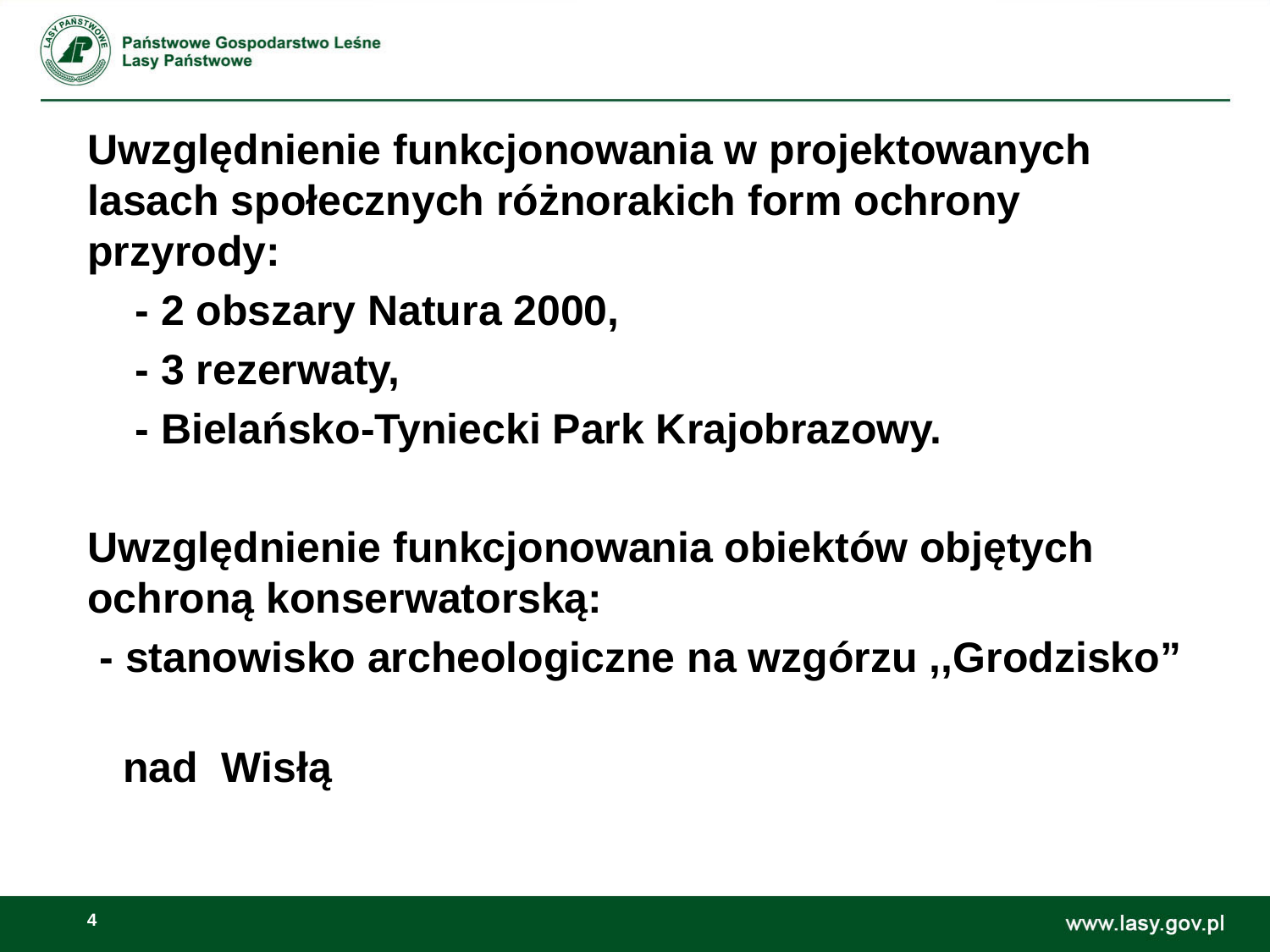

Uwzględnienie funkcjonowania w projektowanych lasach społecznych różnorakich form ochrony przyrody:
    - 2 obszary Natura 2000,
    - 3 rezerwaty,
    - Bielańsko-Tyniecki Park Krajobrazowy.

Uwzględnienie funkcjonowania obiektów objętych ochroną konserwatorską:
 - stanowisko archeologiczne na wzgórzu ,,Grodzisko”
   nad  Wisłą